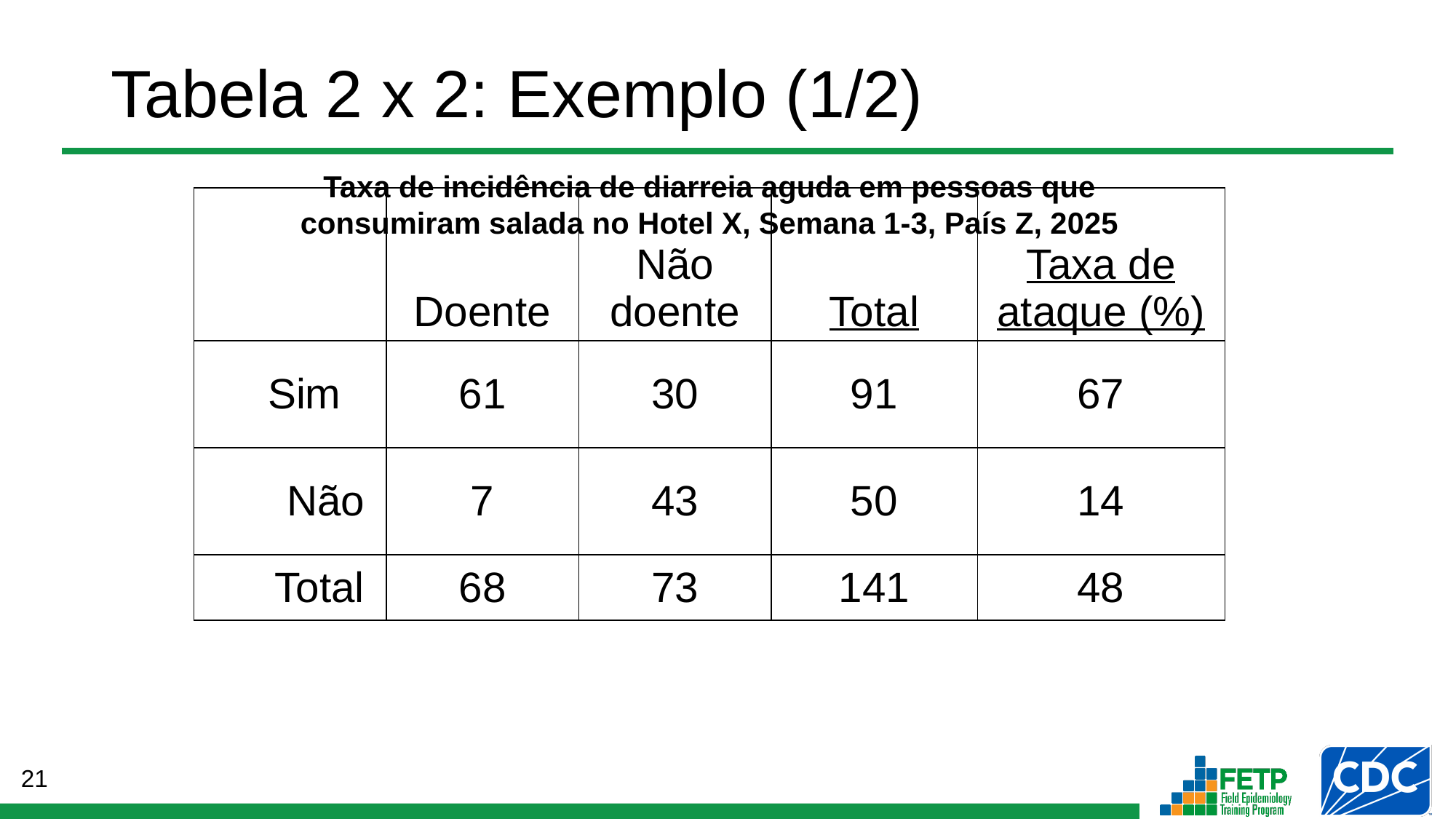

# Tabela 2 x 2: Exemplo (1/2)
Taxa de incidência de diarreia aguda em pessoas que consumiram salada no Hotel X, Semana 1-3, País Z, 2025
|  | Doente | Não doente | Total | Taxa de ataque (%) |
| --- | --- | --- | --- | --- |
| Sim | 61 | 30 | 91 | 67 |
| Não | 7 | 43 | 50 | 14 |
| Total | 68 | 73 | 141 | 48 |